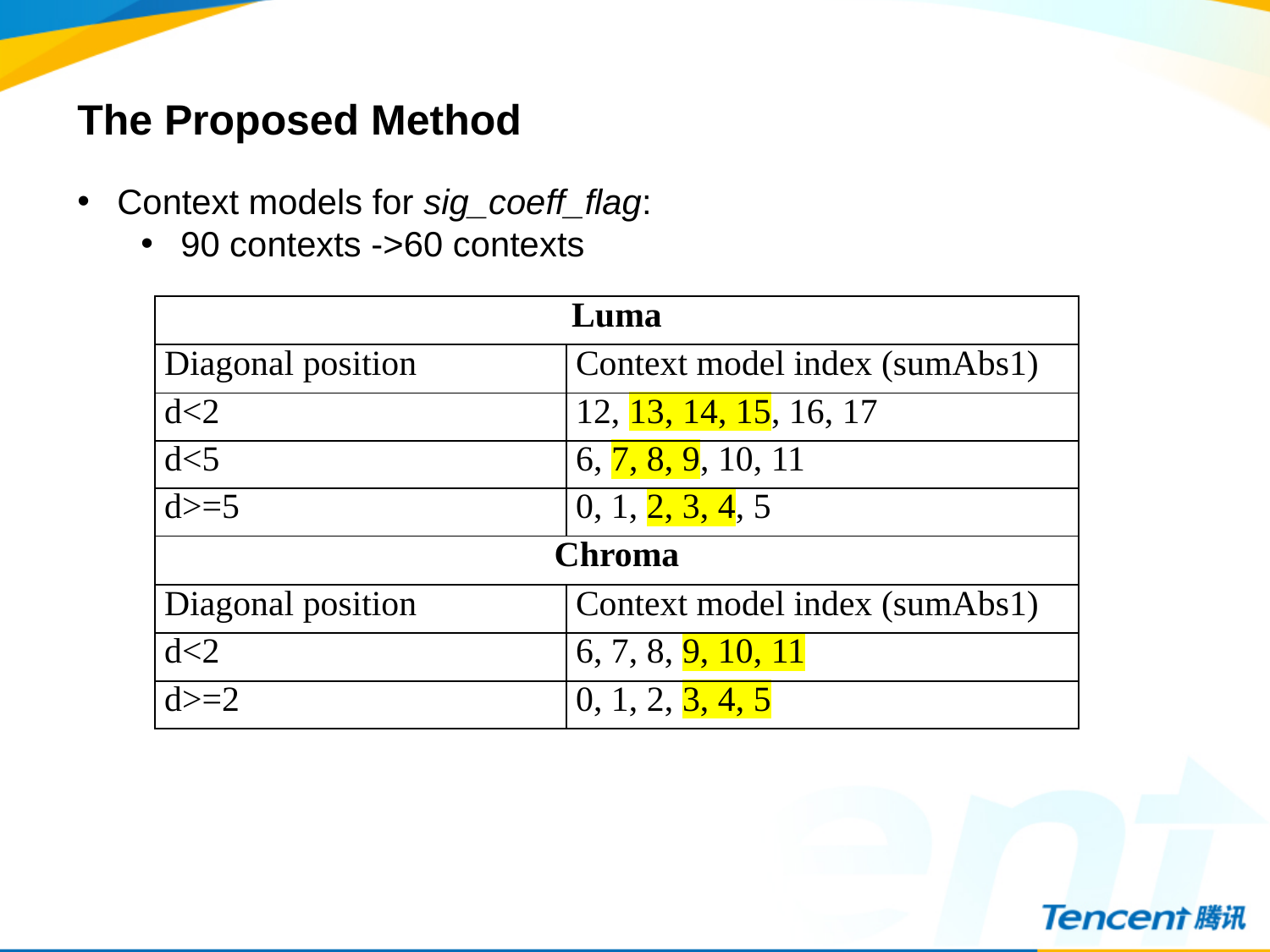

The Proposed Method
Context models for sig_coeff_flag:
90 contexts ->60 contexts

| Luma |  |
| --- | --- |
| Diagonal position | Context model index (sumAbs1) |
| d<2 | 12, 13, 14, 15, 16, 17 |
| d<5 | 6, 7, 8, 9, 10, 11 |
| d>=5 | 0, 1, 2, 3, 4, 5 |
| Chroma |  |
| Diagonal position | Context model index (sumAbs1) |
| d<2 | 6, 7, 8, 9, 10, 11 |
| d>=2 | 0, 1, 2, 3, 4, 5 |